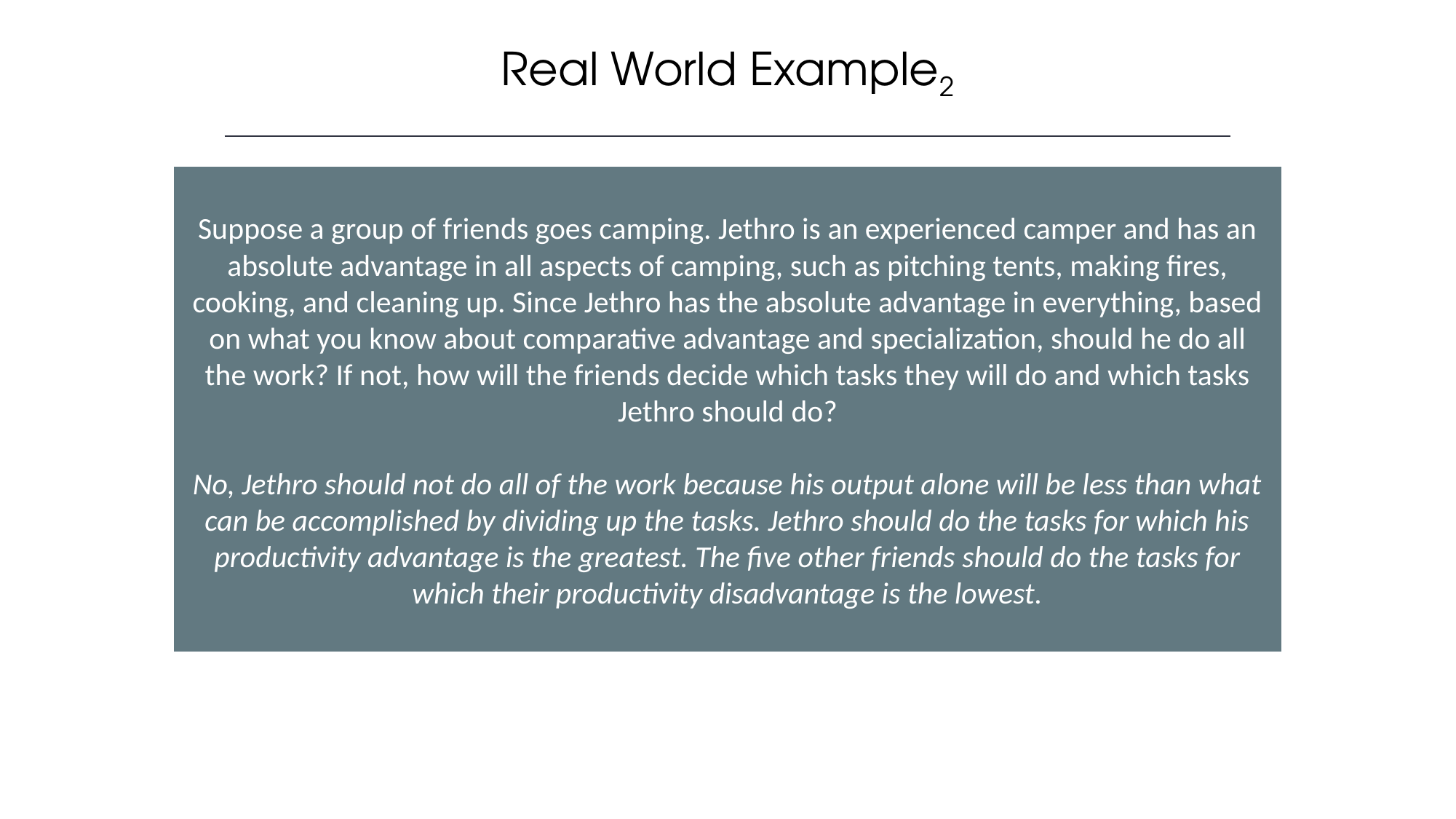

Real World Example2

Suppose a group of friends goes camping. Jethro is an experienced camper and has an absolute advantage in all aspects of camping, such as pitching tents, making fires, cooking, and cleaning up. Since Jethro has the absolute advantage in everything, based on what you know about comparative advantage and specialization, should he do all the work? If not, how will the friends decide which tasks they will do and which tasks Jethro should do?

No, Jethro should not do all of the work because his output alone will be less than what can be accomplished by dividing up the tasks. Jethro should do the tasks for which his productivity advantage is the greatest. The five other friends should do the tasks for which their productivity disadvantage is the lowest.